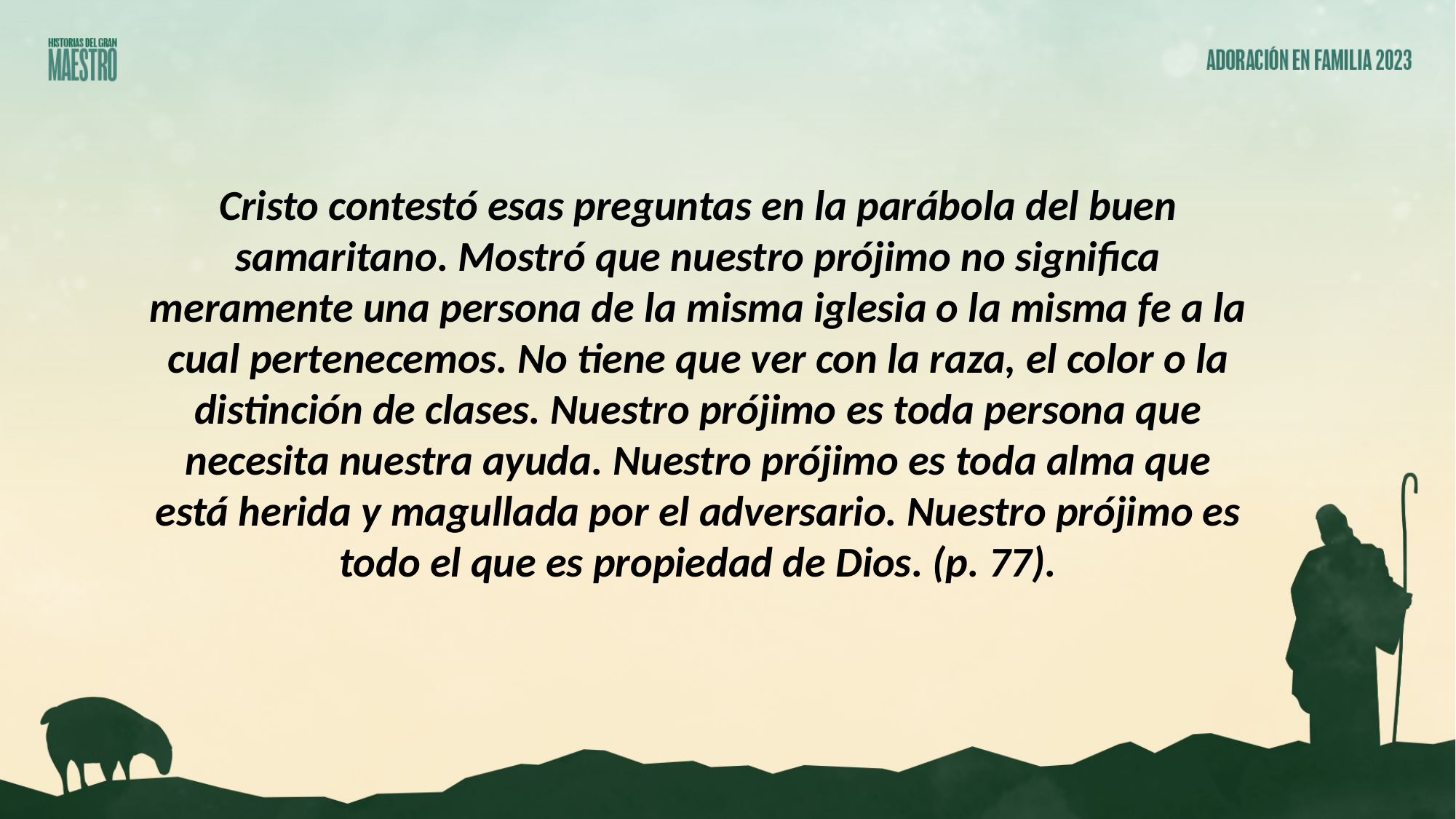

Cristo contestó esas preguntas en la parábola del buen samaritano. Mostró que nuestro prójimo no significa meramente una persona de la misma iglesia o la misma fe a la cual pertenecemos. No tiene que ver con la raza, el color o la distinción de clases. Nuestro prójimo es toda persona que necesita nuestra ayuda. Nuestro prójimo es toda alma que está herida y magullada por el adversario. Nuestro prójimo es todo el que es propiedad de Dios. (p. 77).